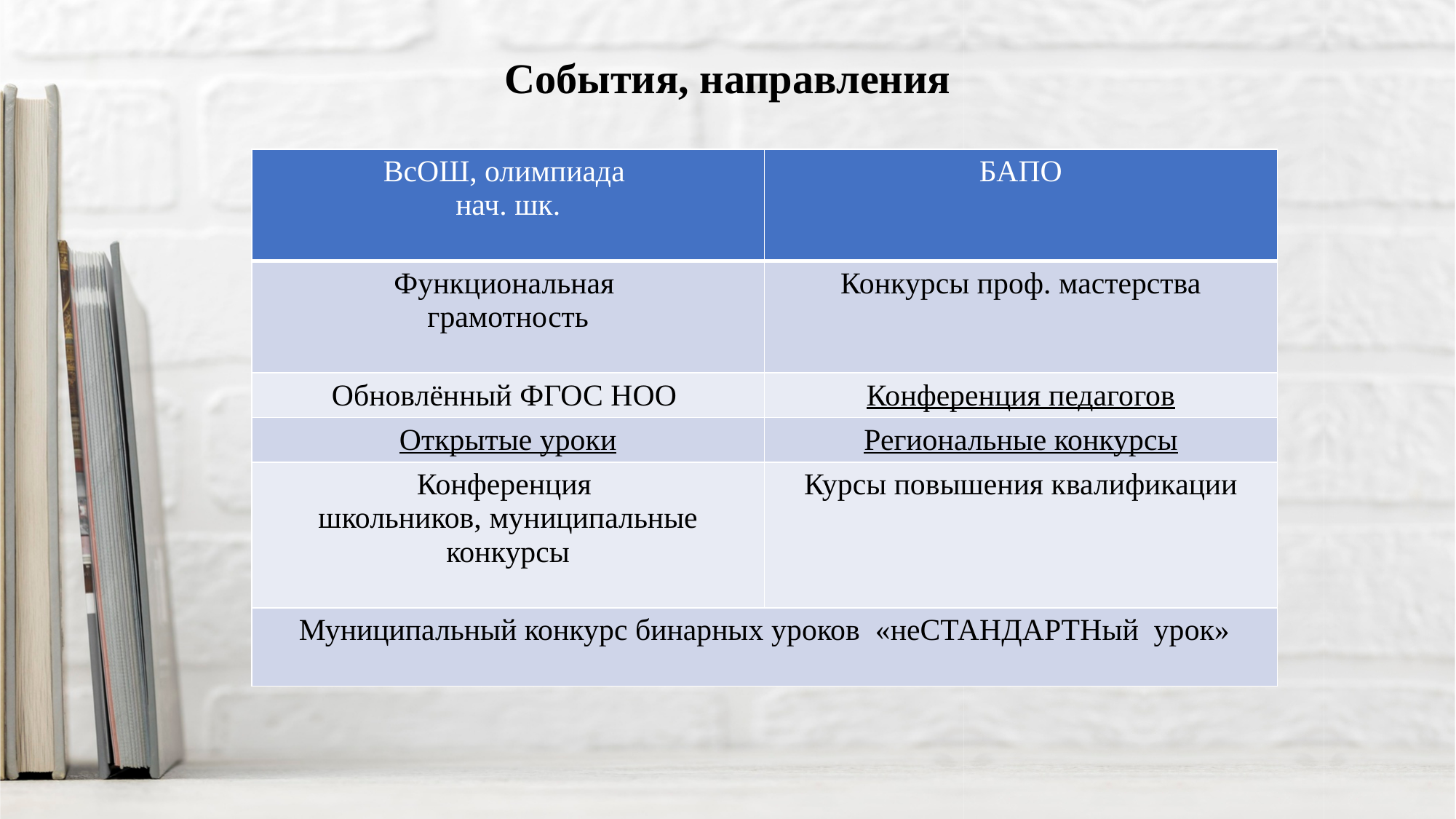

# События, направления
| ВсОШ, олимпиада нач. шк. | БАПО |
| --- | --- |
| Функциональная грамотность | Конкурсы проф. мастерства |
| Обновлённый ФГОС НОО | Конференция педагогов |
| Открытые уроки | Региональные конкурсы |
| Конференция школьников, муниципальные конкурсы | Курсы повышения квалификации |
| Муниципальный конкурс бинарных уроков «неСТАНДАРТНый урок» |  |